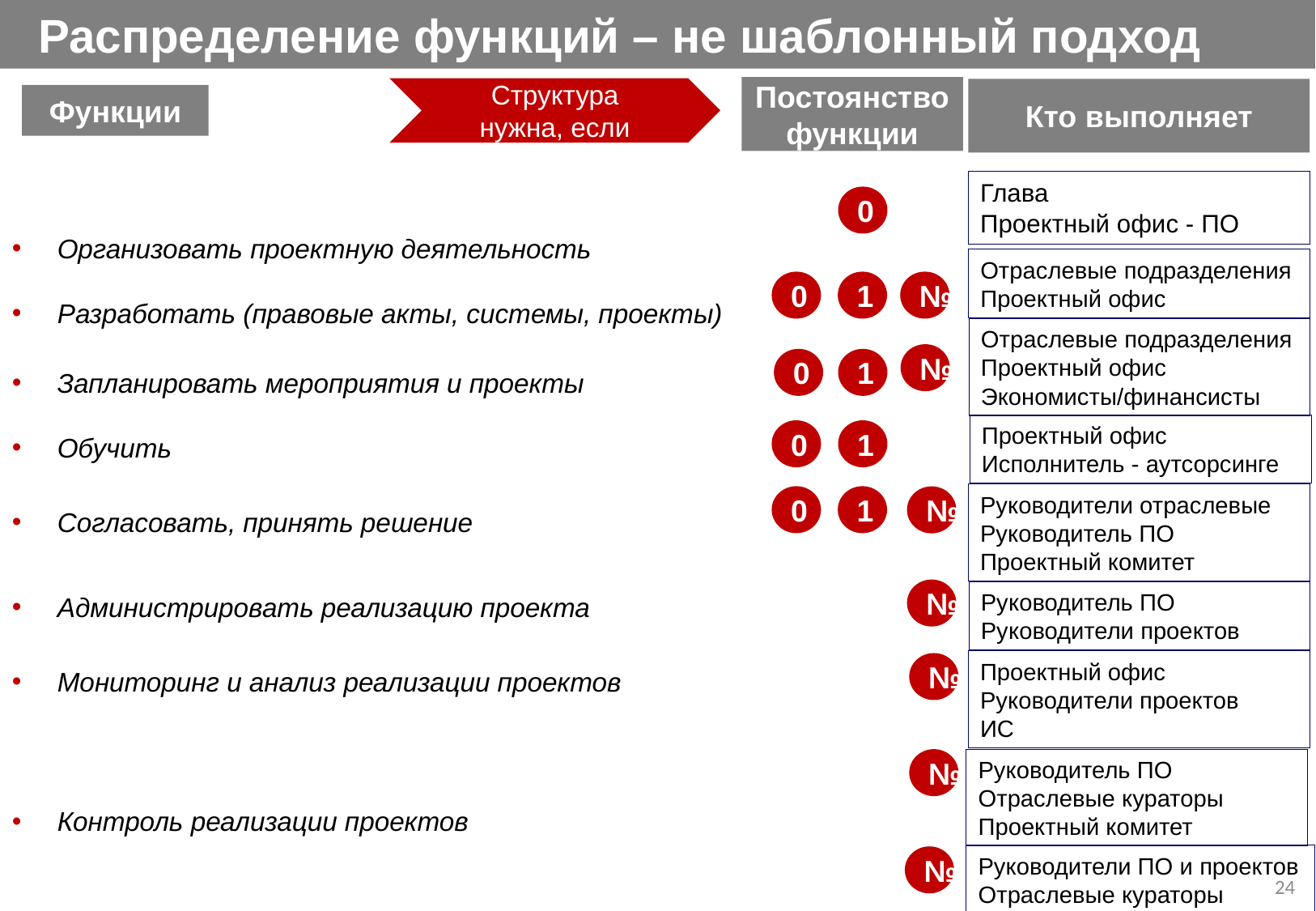

Распределение функций – не шаблонный подход
Постоянство
функции
Структура
нужна, если
Кто выполняет
Функции
Глава
Проектный офис - ПО
0
 Организовать проектную деятельность
 Разработать (правовые акты, системы, проекты)
 Запланировать мероприятия и проекты
 Обучить
 Согласовать, принять решение
 Администрировать реализацию проекта
 Мониторинг и анализ реализации проектов
 Контроль реализации проектов
 Сдача-приемка проектов
Отраслевые подразделения
Проектный офис
0
1
№
Отраслевые подразделения
Проектный офис
Экономисты/финансисты
№
0
1
Проектный офис
Исполнитель - аутсорсинге
0
1
Руководители отраслевые
Руководитель ПО
Проектный комитет
0
1
№
№
Руководитель ПО
Руководители проектов
Проектный офис
Руководители проектов
ИС
№
№
Руководитель ПО
Отраслевые кураторы
Проектный комитет
Руководители ПО и проектов
Отраслевые кураторы
№
24